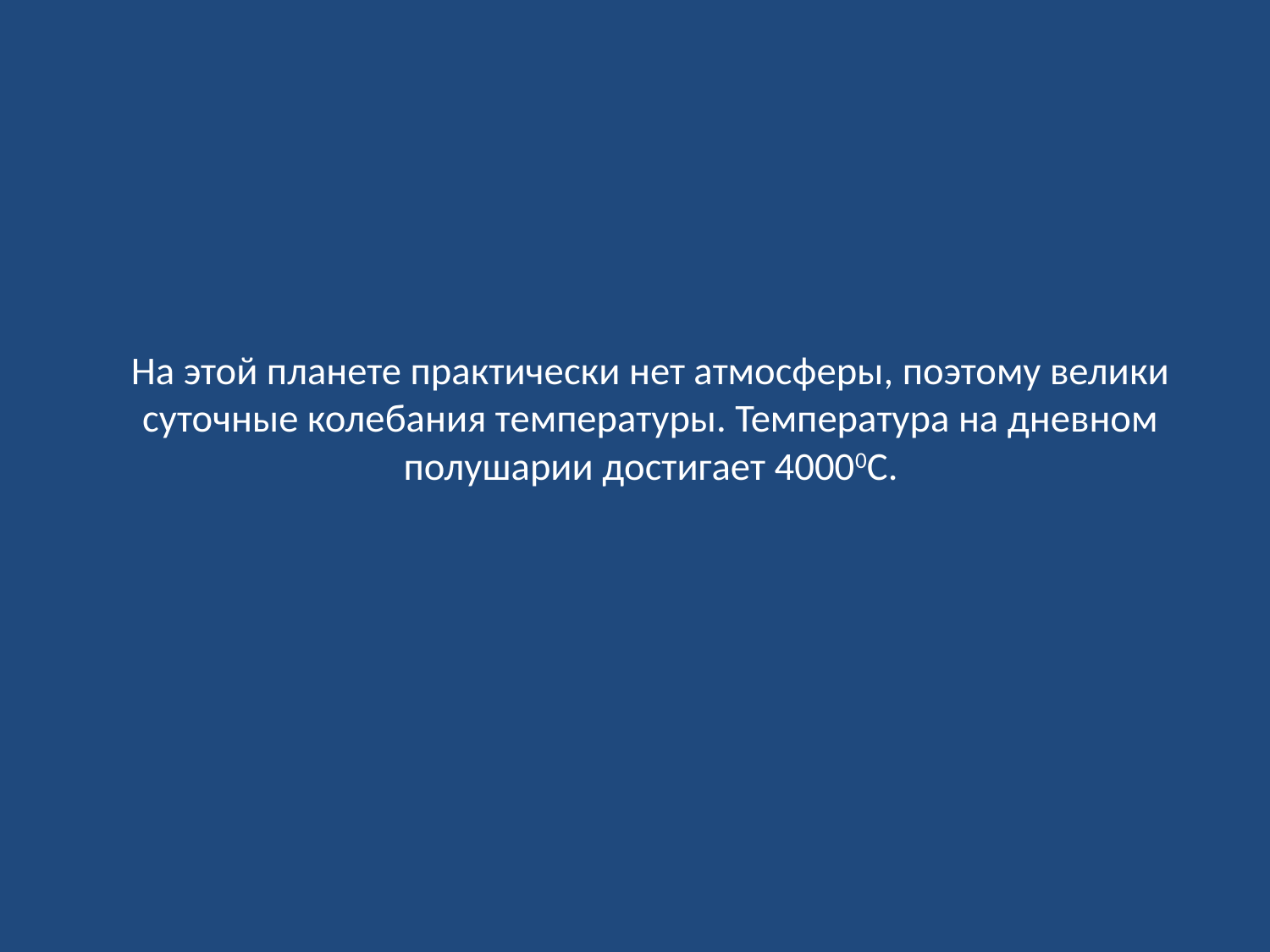

# На этой планете практически нет атмосферы, поэтому велики суточные колебания температуры. Температура на дневном полушарии достигает 40000С.